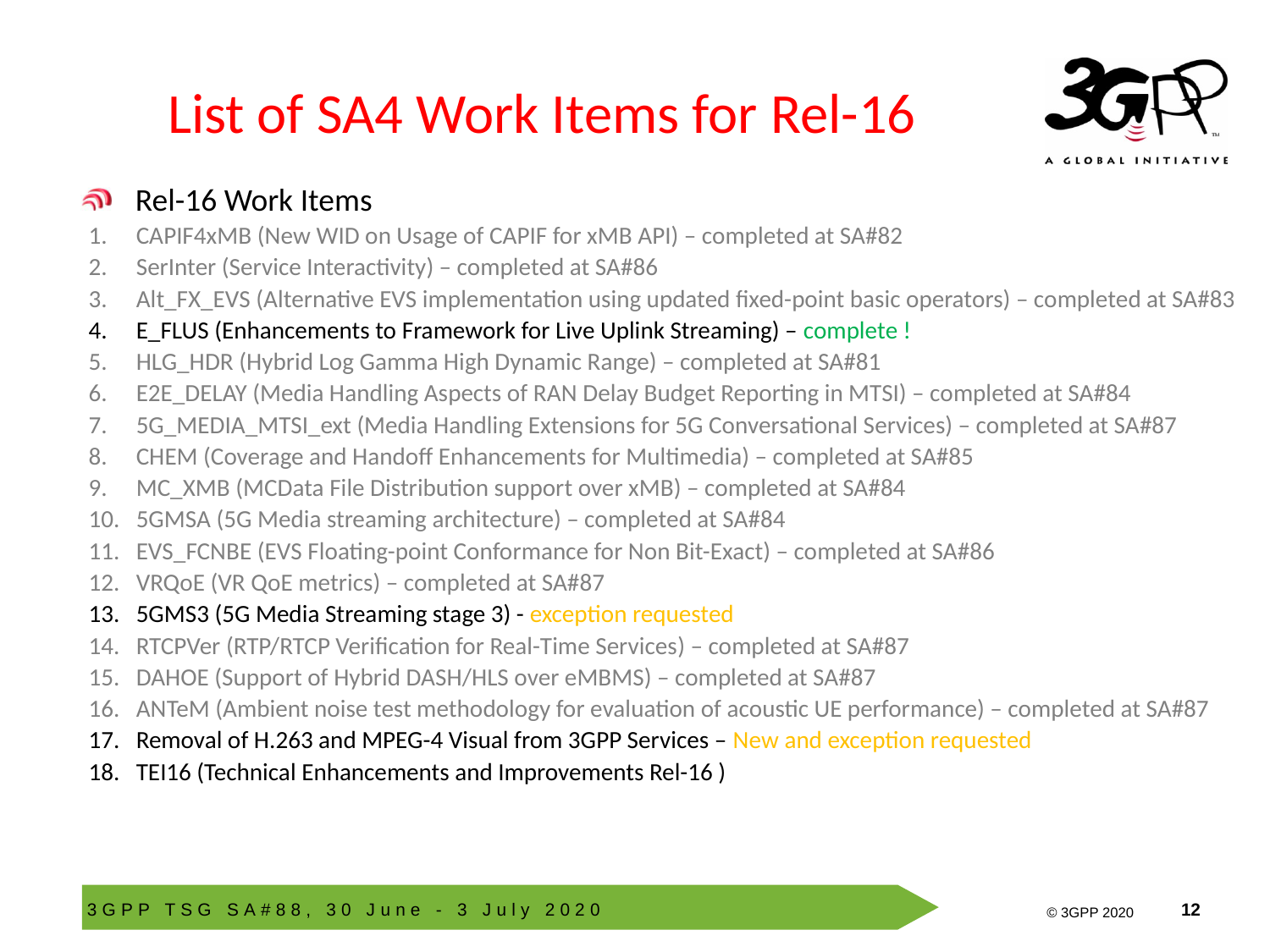

# List of SA4 Work Items for Rel-16
 Rel-16 Work Items
CAPIF4xMB (New WID on Usage of CAPIF for xMB API) – completed at SA#82
SerInter (Service Interactivity) – completed at SA#86
Alt_FX_EVS (Alternative EVS implementation using updated fixed-point basic operators) – completed at SA#83
E_FLUS (Enhancements to Framework for Live Uplink Streaming) – complete !
HLG_HDR (Hybrid Log Gamma High Dynamic Range) – completed at SA#81
E2E_DELAY (Media Handling Aspects of RAN Delay Budget Reporting in MTSI) – completed at SA#84
5G_MEDIA_MTSI_ext (Media Handling Extensions for 5G Conversational Services) – completed at SA#87
CHEM (Coverage and Handoff Enhancements for Multimedia) – completed at SA#85
MC_XMB (MCData File Distribution support over xMB) – completed at SA#84
5GMSA (5G Media streaming architecture) – completed at SA#84
EVS_FCNBE (EVS Floating-point Conformance for Non Bit-Exact) – completed at SA#86
VRQoE (VR QoE metrics) – completed at SA#87
5GMS3 (5G Media Streaming stage 3) - exception requested
RTCPVer (RTP/RTCP Verification for Real-Time Services) – completed at SA#87
DAHOE (Support of Hybrid DASH/HLS over eMBMS) – completed at SA#87
ANTeM (Ambient noise test methodology for evaluation of acoustic UE performance) – completed at SA#87
Removal of H.263 and MPEG-4 Visual from 3GPP Services – New and exception requested
TEI16 (Technical Enhancements and Improvements Rel-16 )